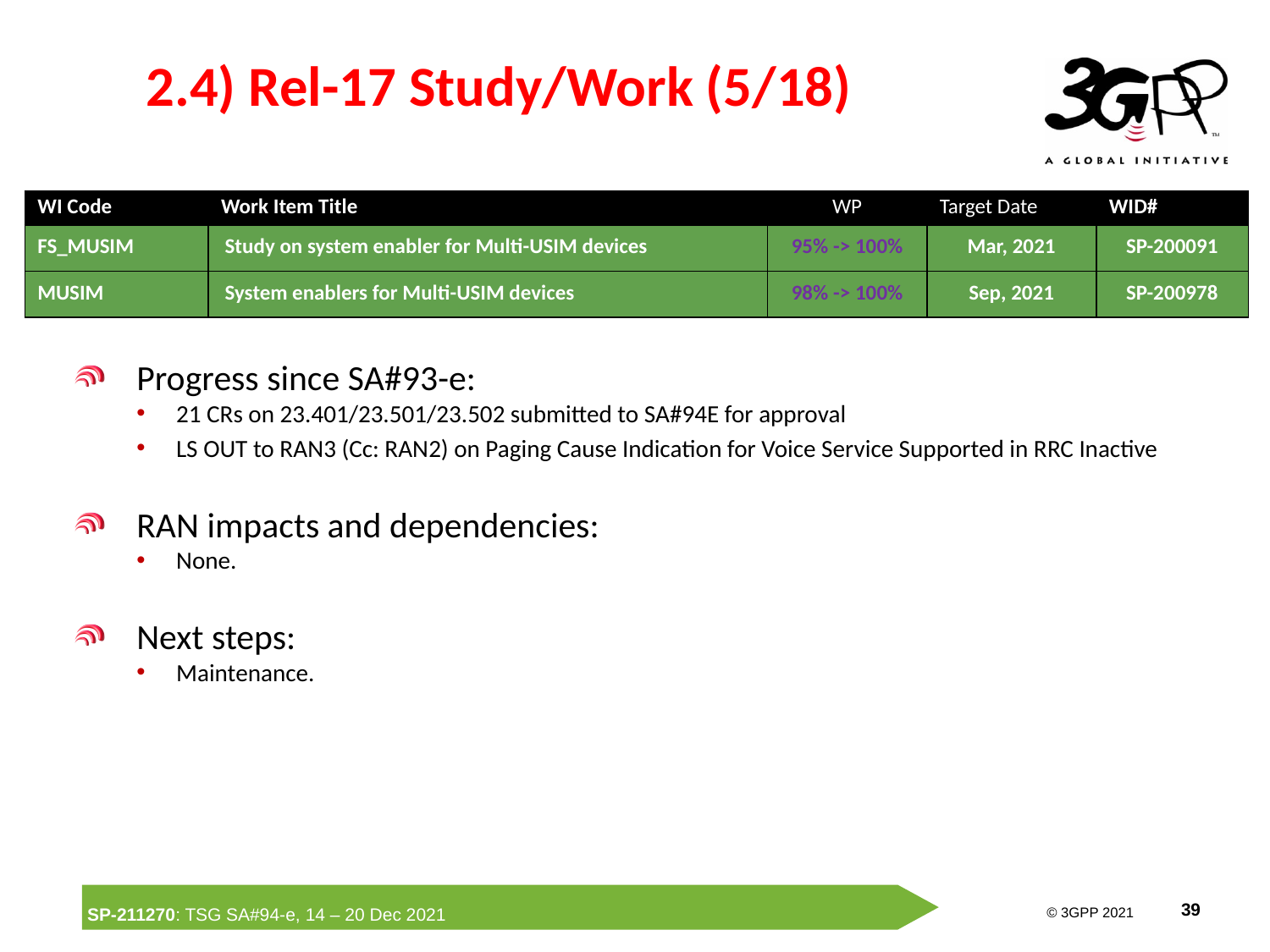

# 2.4) Rel-17 Study/Work (5/18)
| WI Code | Work Item Title | WP | Target Date | WID# |
| --- | --- | --- | --- | --- |
| FS\_MUSIM | Study on system enabler for Multi-USIM devices | 95% -> 100% | Mar, 2021 | SP-200091 |
| MUSIM | System enablers for Multi-USIM devices | 98% -> 100% | Sep, 2021 | SP-200978 |
Progress since SA#93-e:
21 CRs on 23.401/23.501/23.502 submitted to SA#94E for approval
LS OUT to RAN3 (Cc: RAN2) on Paging Cause Indication for Voice Service Supported in RRC Inactive

RAN impacts and dependencies:
None.

Next steps:
Maintenance.